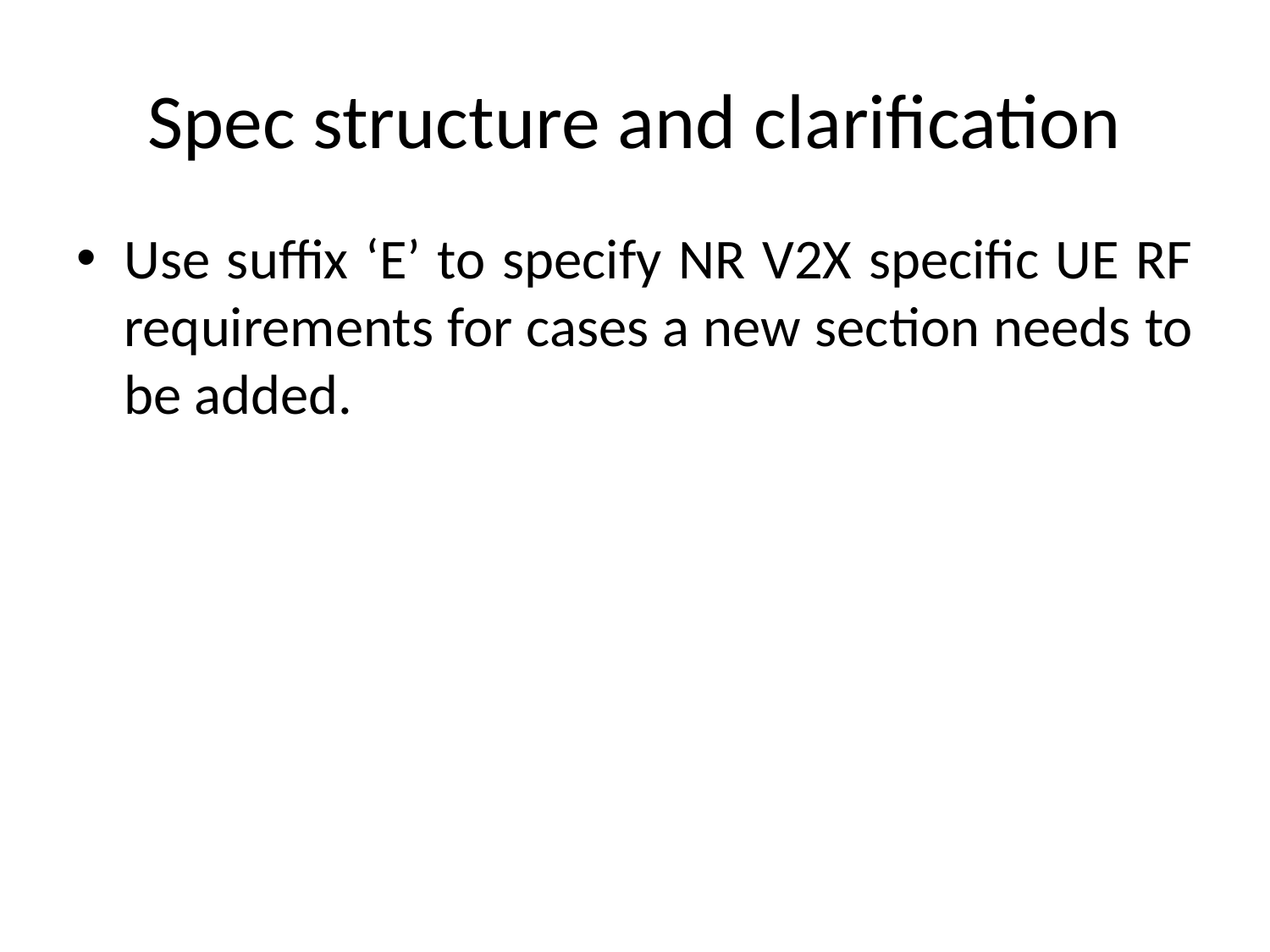

# Spec structure and clarification
Use suffix ‘E’ to specify NR V2X specific UE RF requirements for cases a new section needs to be added.